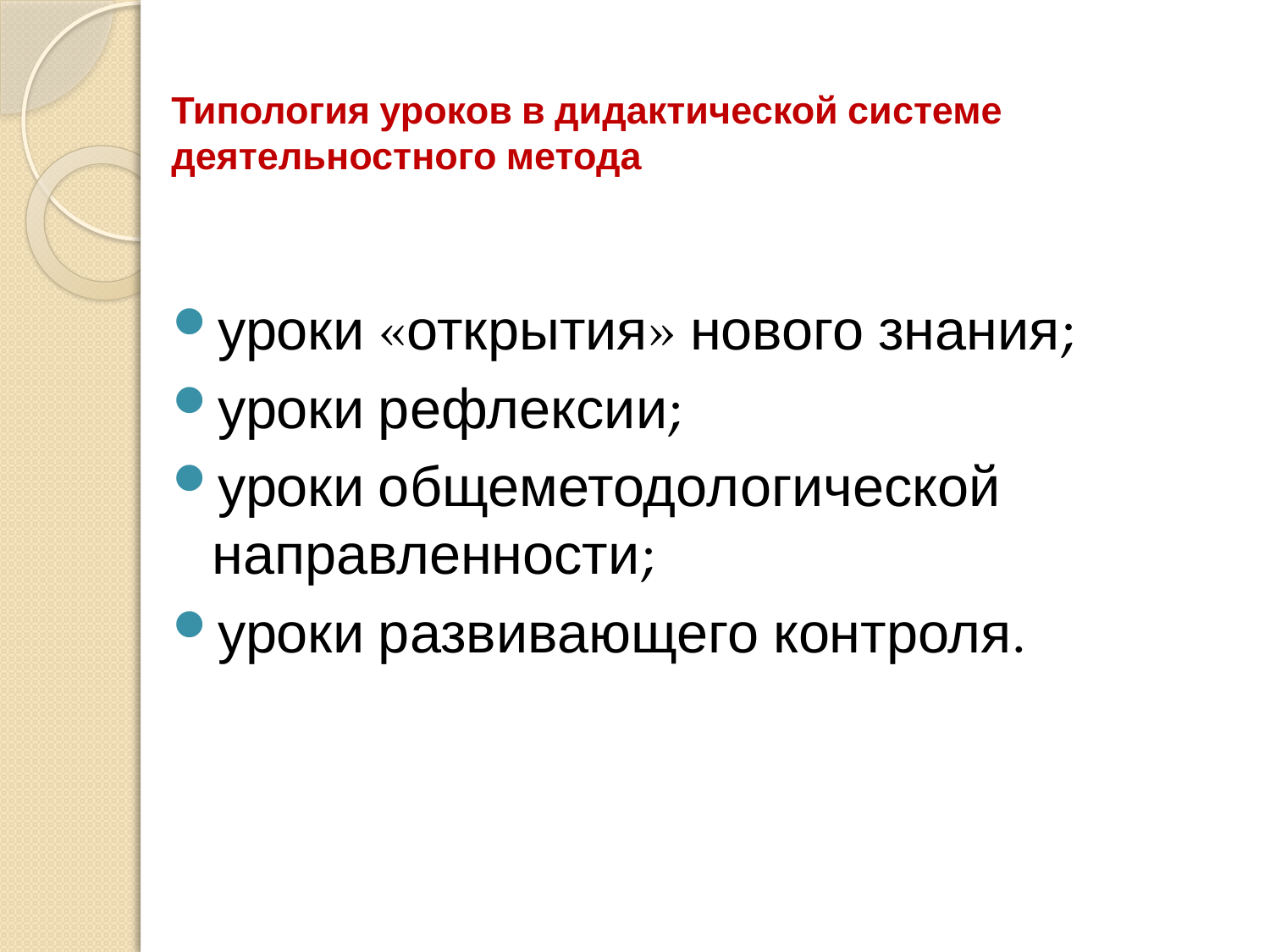

# Типология уроков в дидактической системе деятельностного метода
уроки «открытия» нового знания;
уроки рефлексии;
уроки общеметодологической направленности;
уроки развивающего контроля.